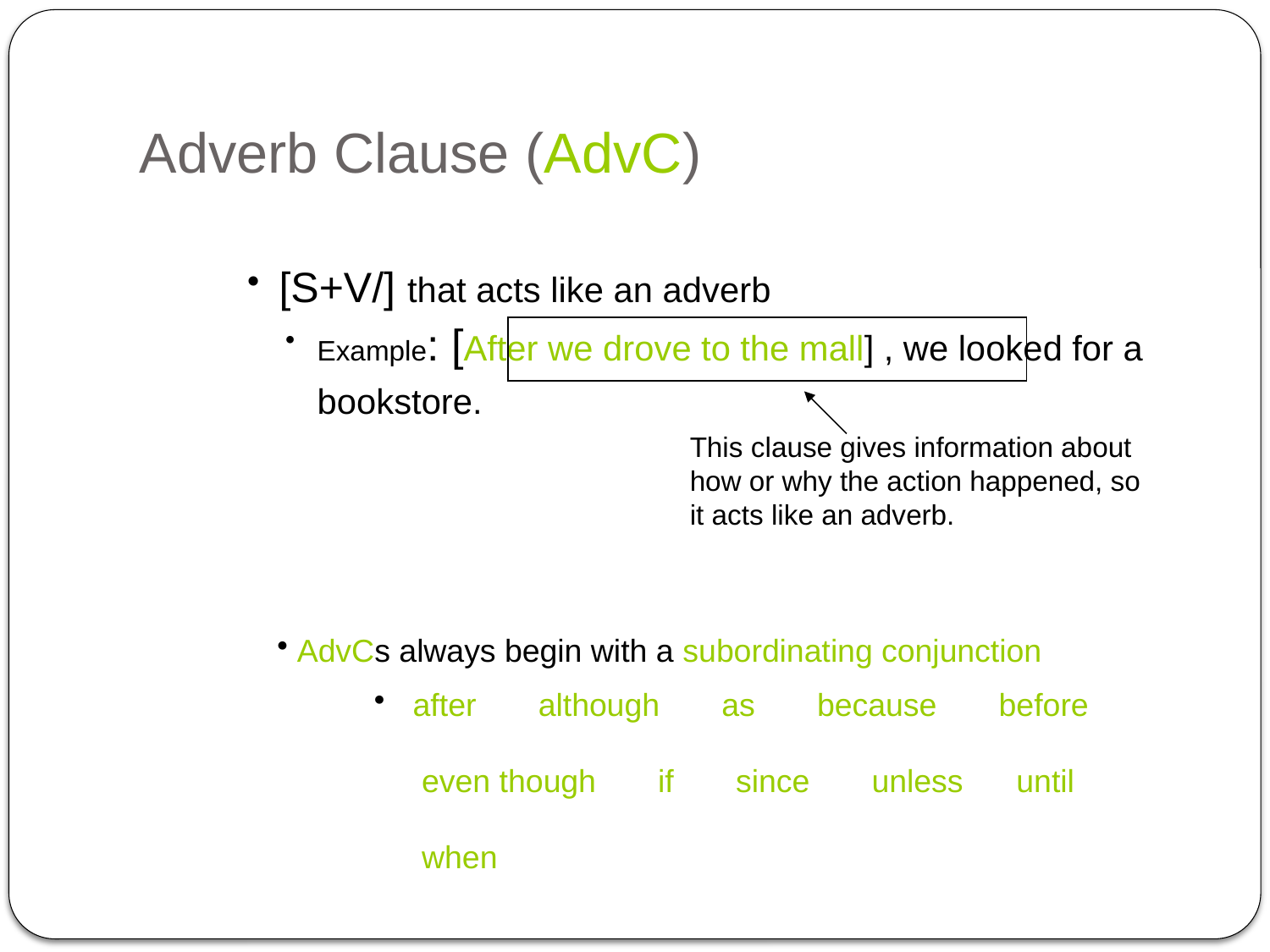

# Adverb Clause (AdvC)
[S+V/] that acts like an adverb
Example: [After we drove to the mall] , we looked for a bookstore.

This clause gives information about how or why the action happened, so it acts like an adverb.
 AdvCs always begin with a subordinating conjunction
 after       although       as       because       before
  even though       if       since       unless      until
  when